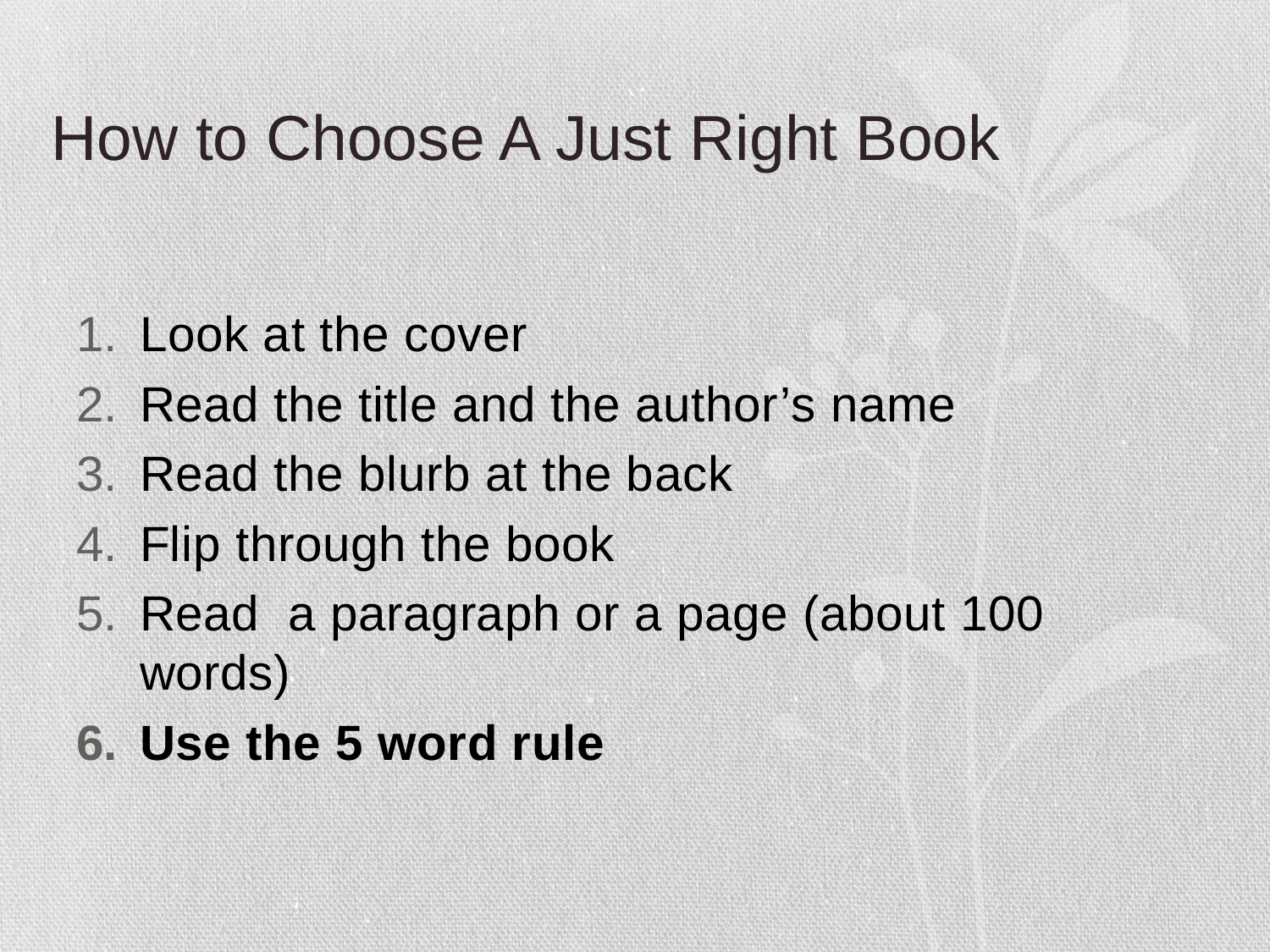

# How to Choose A Just Right Book
Look at the cover
Read the title and the author’s name
Read the blurb at the back
Flip through the book
Read  a paragraph or a page (about 100 words)
Use the 5 word rule